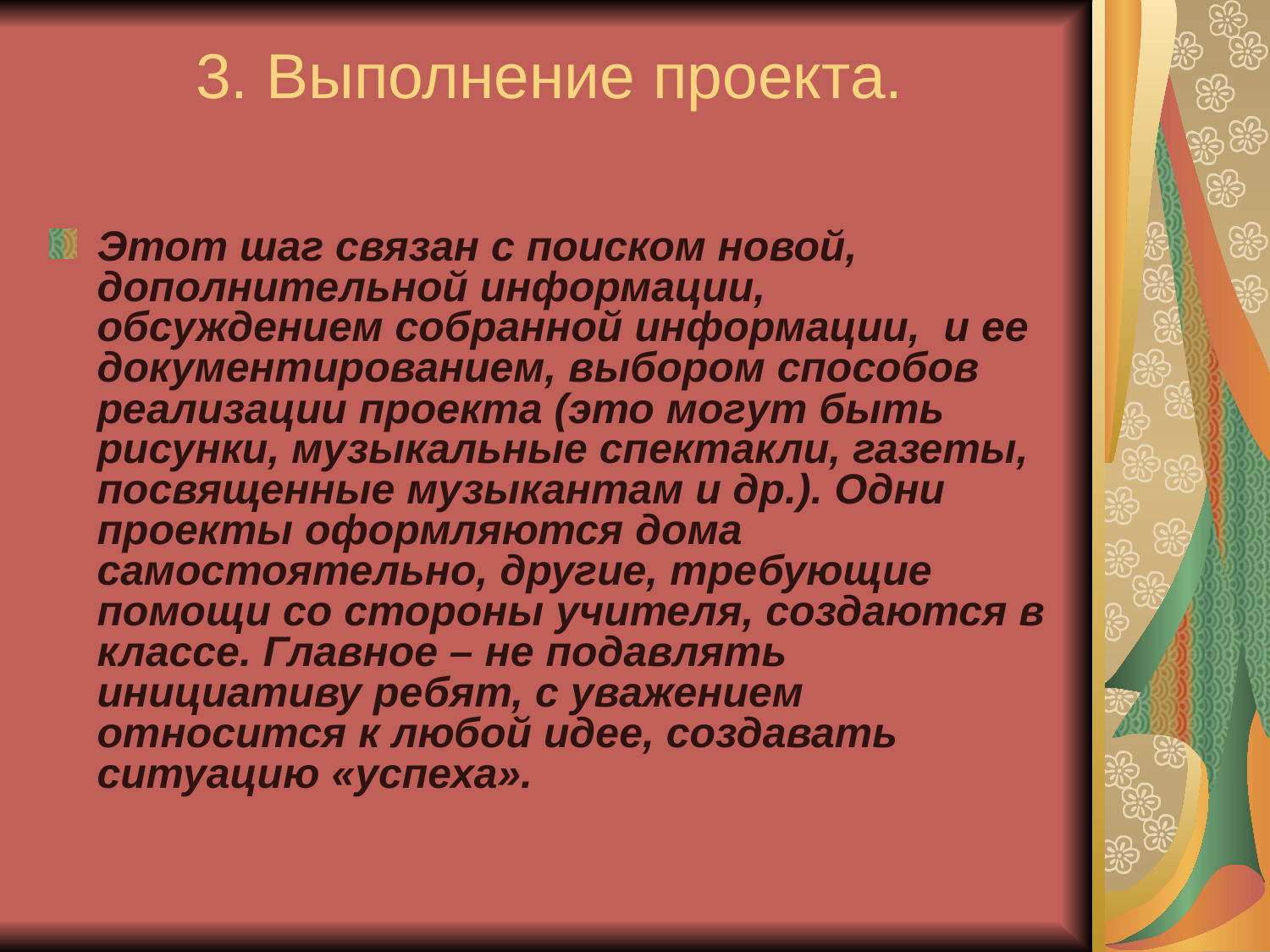

# 3. Выполнение проекта.
Этот шаг связан с поиском новой, дополнительной информации, обсуждением собранной информации,  и ее документированием, выбором способов реализации проекта (это могут быть рисунки, музыкальные спектакли, газеты, посвященные музыкантам и др.). Одни проекты оформляются дома самостоятельно, другие, требующие помощи со стороны учителя, создаются в классе. Главное – не подавлять инициативу ребят, с уважением относится к любой идее, создавать ситуацию «успеха».